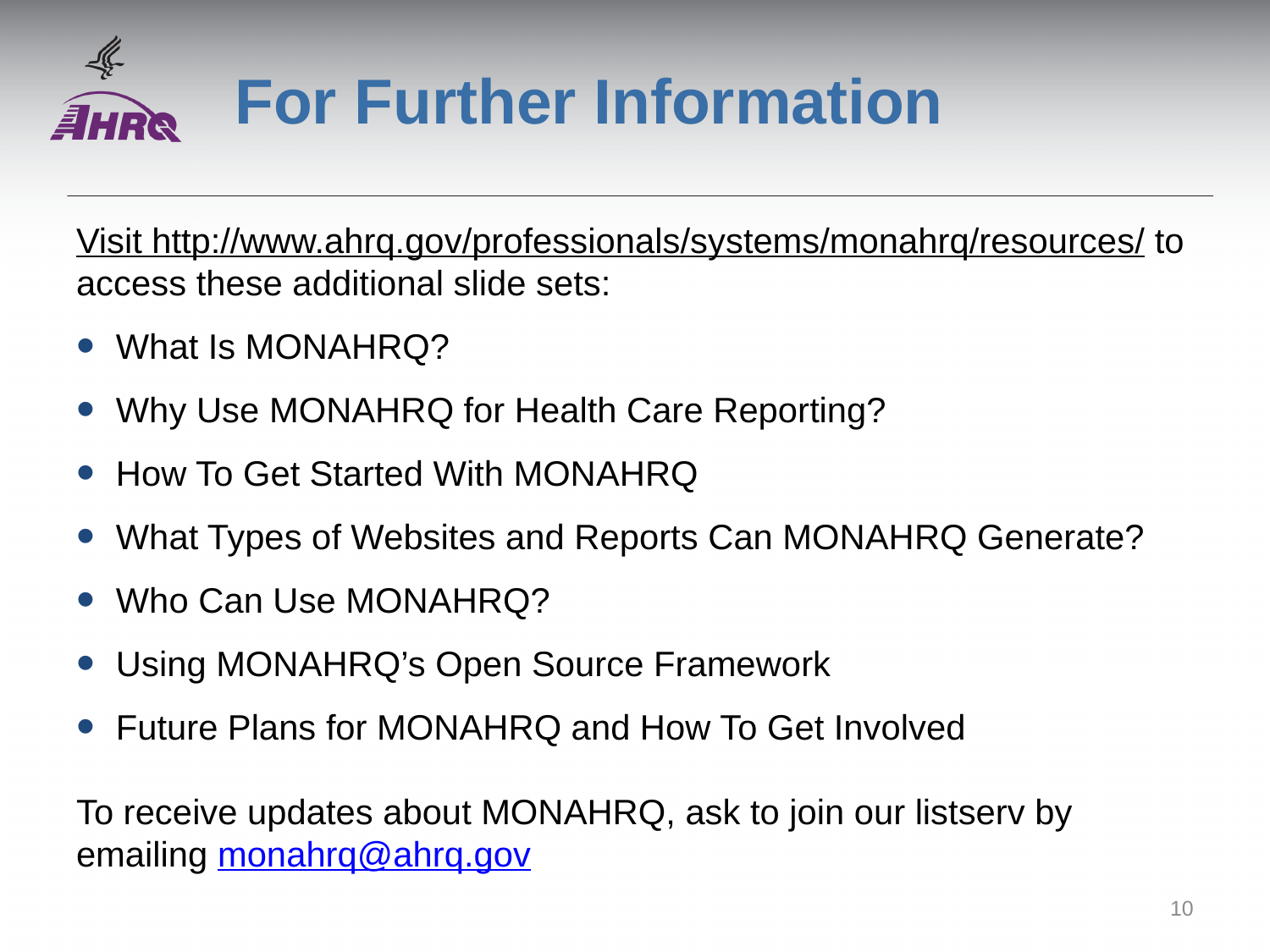

# For Further Information
Visit http://www.ahrq.gov/professionals/systems/monahrq/resources/ to access these additional slide sets:
What Is MONAHRQ?
Why Use MONAHRQ for Health Care Reporting?
How To Get Started With MONAHRQ
What Types of Websites and Reports Can MONAHRQ Generate?
Who Can Use MONAHRQ?
Using MONAHRQ’s Open Source Framework
Future Plans for MONAHRQ and How To Get Involved
To receive updates about MONAHRQ, ask to join our listserv by emailing monahrq@ahrq.gov
10